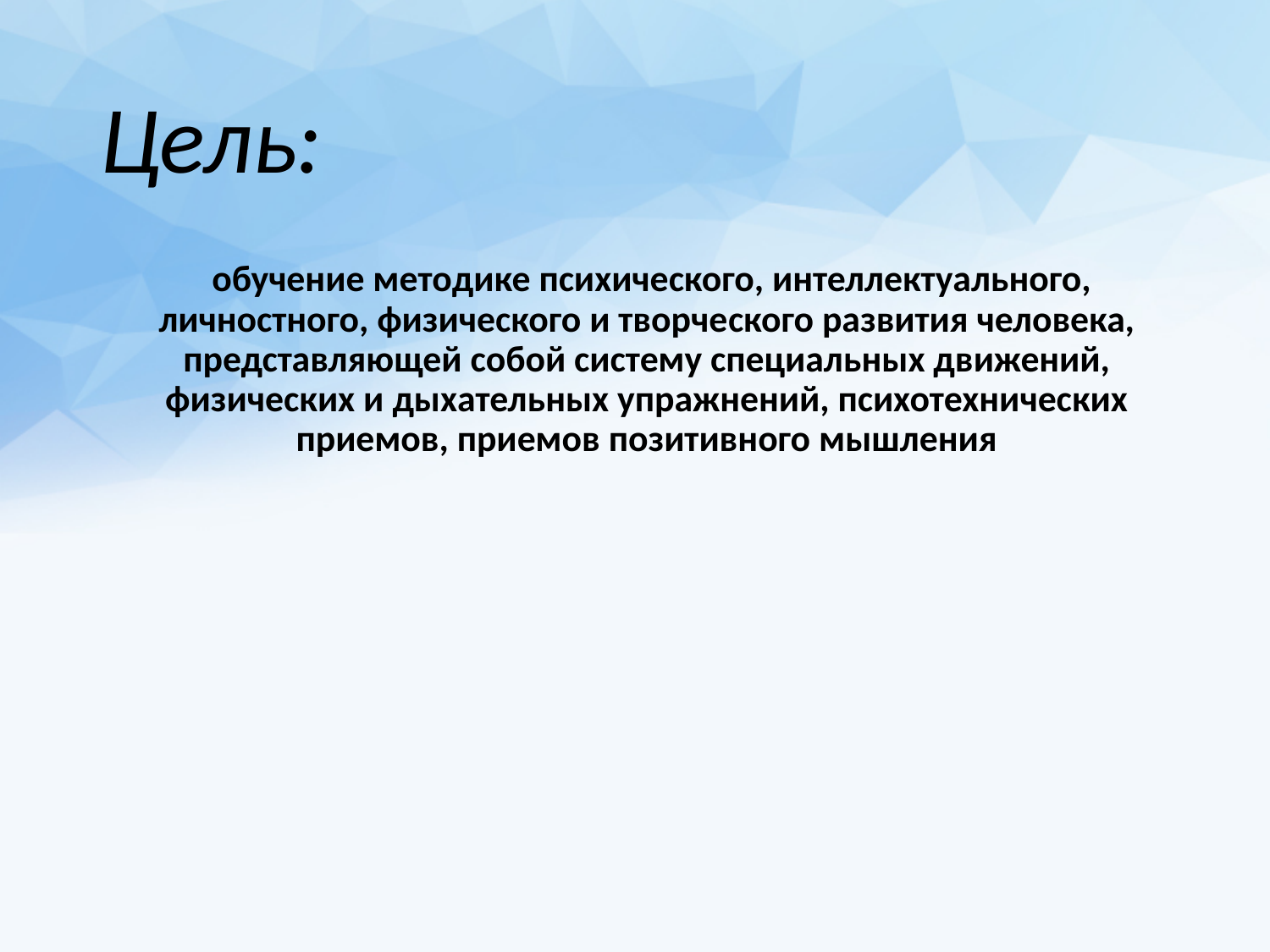

# Цель:
    обучение методике психического, интеллектуального, личностного, физического и творче­ского развития человека, представляющей собой систему специальных движений, физических и дыхательных упражнений, психотехнических приемов, приемов позитивного мышления